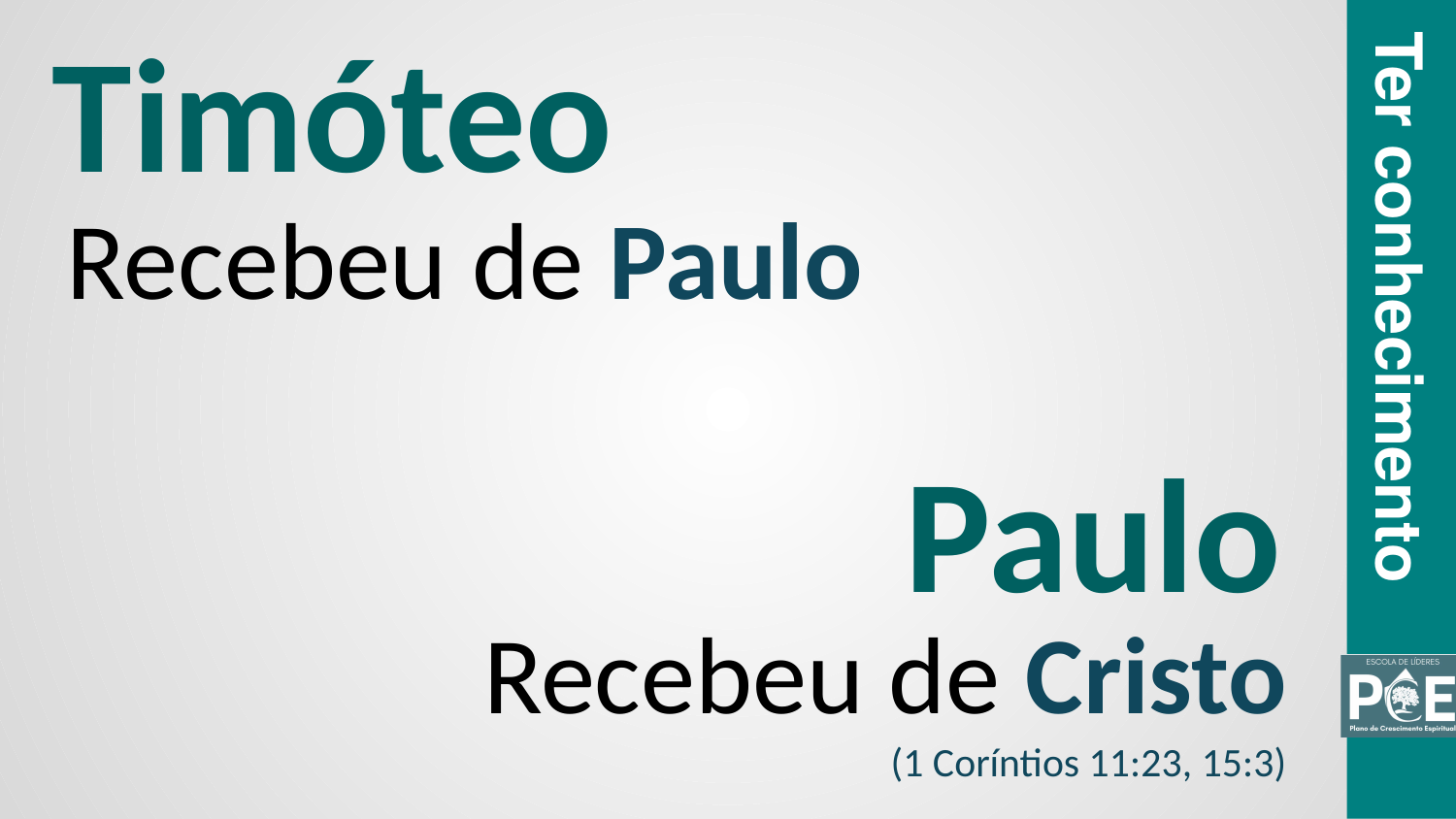

Timóteo
Recebeu de Paulo
Ter conhecimento
Paulo
Recebeu de Cristo
(1 Coríntios 11:23, 15:3)